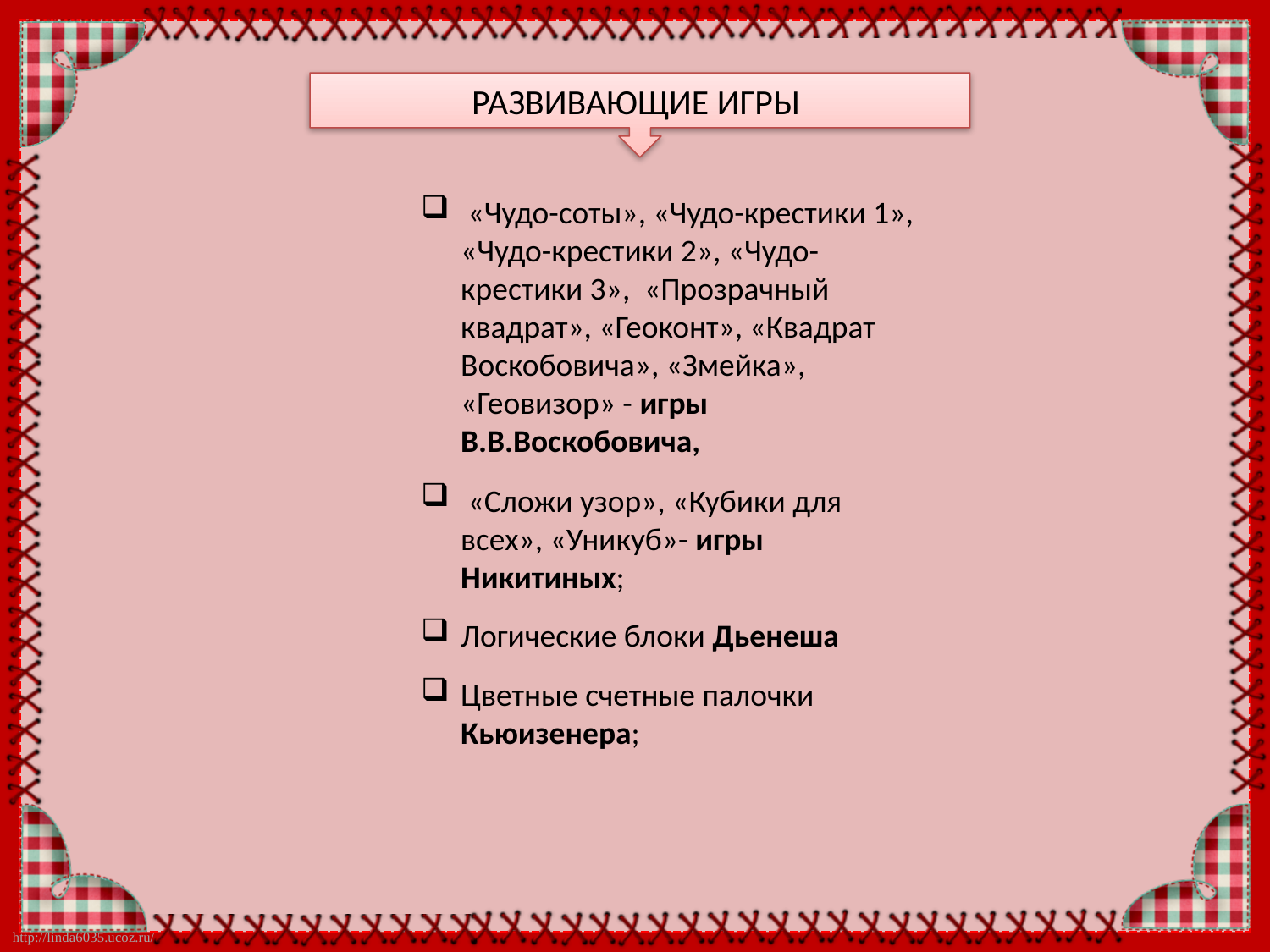

Развивающие игры

 «Чудо-соты», «Чудо-крестики 1», «Чудо-крестики 2», «Чудо-крестики 3»,  «Прозрачный квадрат», «Геоконт», «Квадрат Воскобовича», «Змейка», «Геовизор» - игры В.В.Воскобовича,
 «Сложи узор», «Кубики для всех», «Уникуб»- игры Никитиных;
Логические блоки Дьенеша
Цветные счетные палочки Кьюизенера;